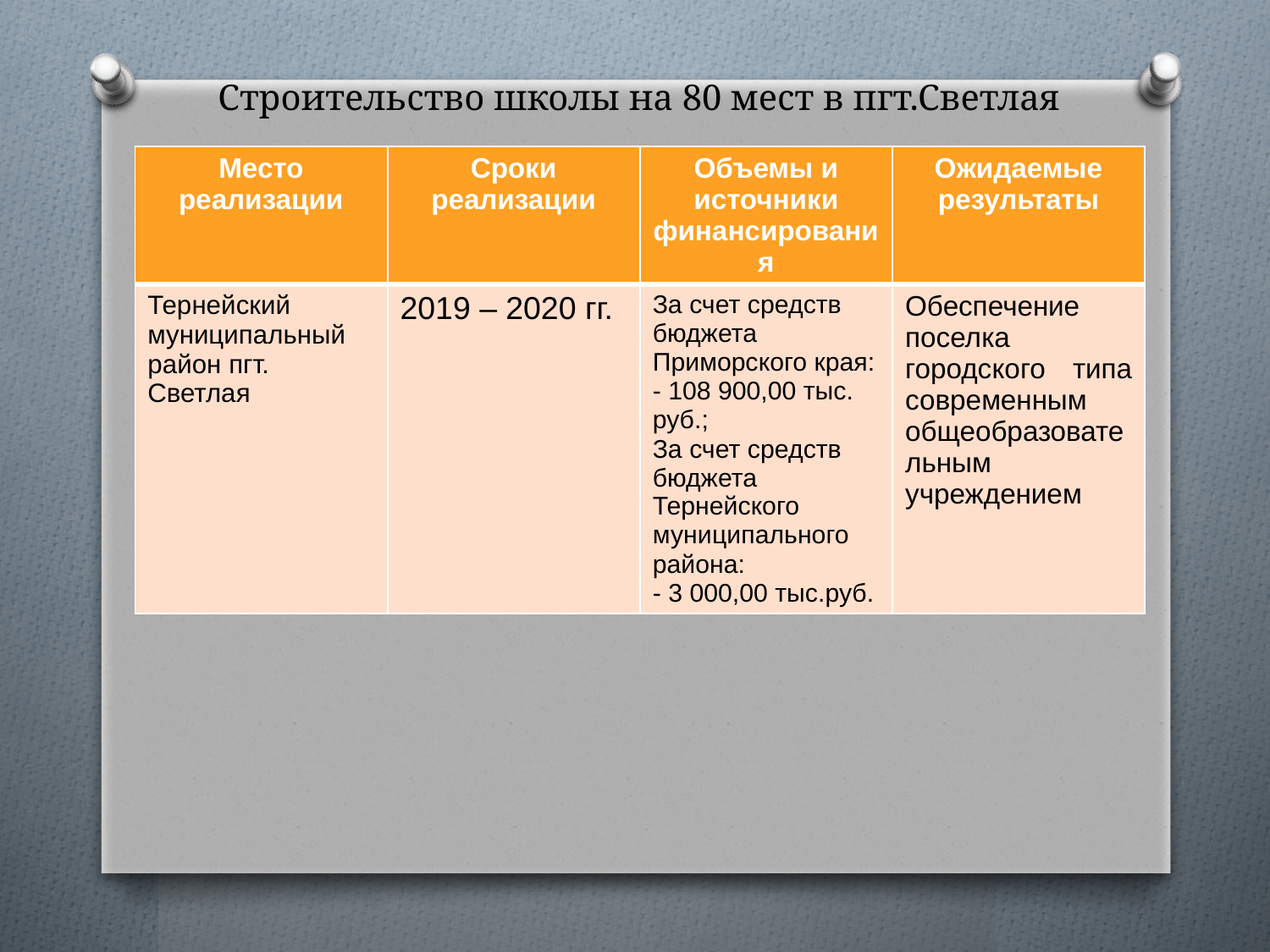

# Строительство школы на 80 мест в пгт.Светлая
| Место реализации | Сроки реализации | Объемы и источники финансирования | Ожидаемые результаты |
| --- | --- | --- | --- |
| Тернейский муниципальный район пгт. Светлая | 2019 – 2020 гг. | За счет средств бюджета Приморского края: - 108 900,00 тыс. руб.; За счет средств бюджета Тернейского муниципального района: - 3 000,00 тыс.руб. | Обеспечение поселка городского типа современным общеобразовательным учреждением |